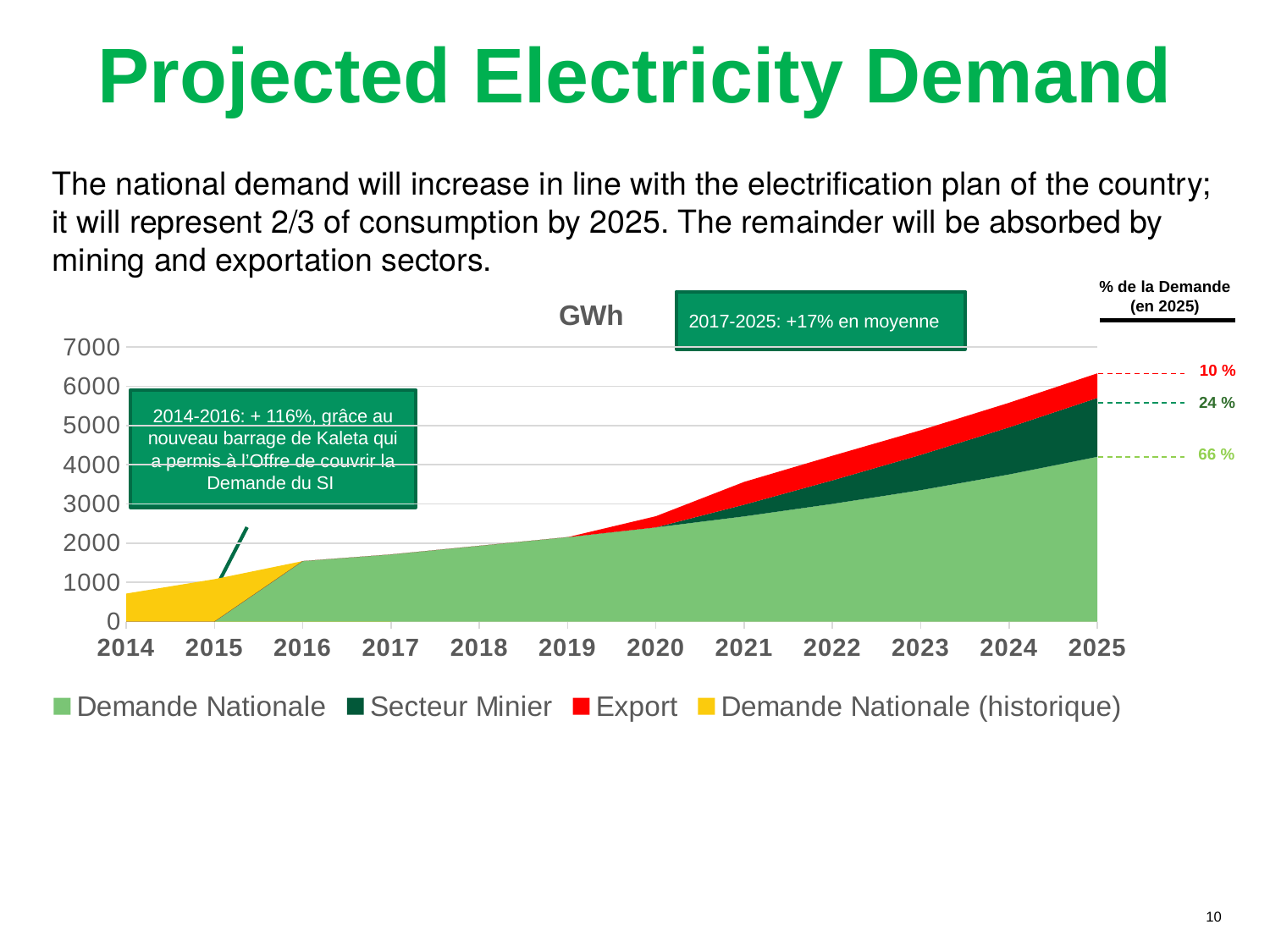

Projected Electricity Demand

The national demand will increase in line with the electrification plan of the country; it will represent 2/3 of consumption by 2025. The remainder will be absorbed by mining and exportation sectors.
% de la Demande (en 2025)

[unsupported chart]

2017-2025: +17% en moyenne
10 %
24 %
2014-2016: + 116%, grâce au nouveau barrage de Kaleta qui a permis à l’Offre de couvrir la Demande du SI
66 %
10